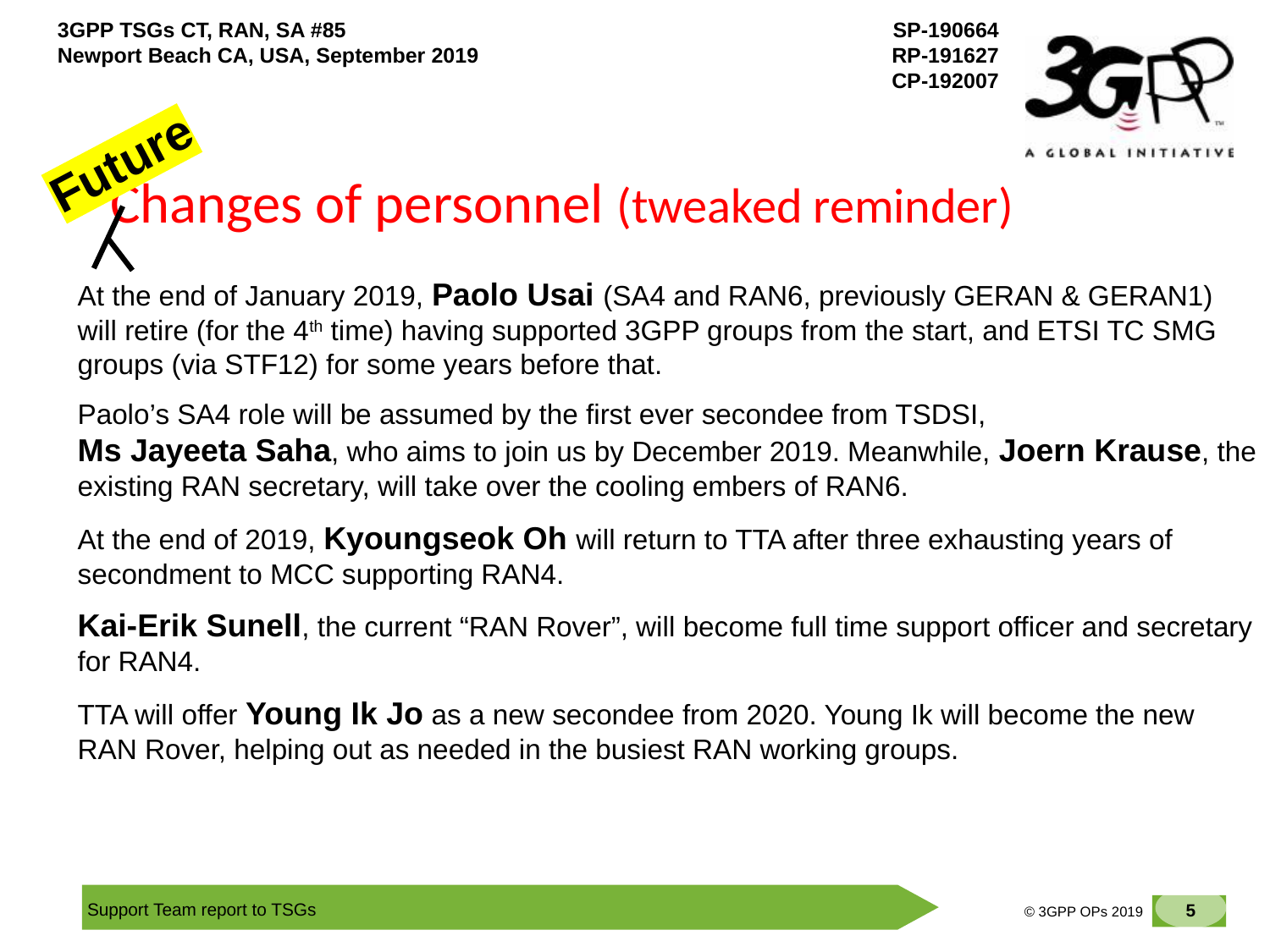

# Changes of personnel (tweaked reminder)
Future
At the end of January 2019, Paolo Usai (SA4 and RAN6, previously GERAN & GERAN1) will retire (for the 4th time) having supported 3GPP groups from the start, and ETSI TC SMG groups (via STF12) for some years before that.
Paolo’s SA4 role will be assumed by the first ever secondee from TSDSI,
Ms Jayeeta Saha, who aims to join us by December 2019. Meanwhile, Joern Krause, the existing RAN secretary, will take over the cooling embers of RAN6.
At the end of 2019, Kyoungseok Oh will return to TTA after three exhausting years of secondment to MCC supporting RAN4.
Kai-Erik Sunell, the current “RAN Rover”, will become full time support officer and secretary for RAN4.
TTA will offer Young Ik Jo as a new secondee from 2020. Young Ik will become the new RAN Rover, helping out as needed in the busiest RAN working groups.